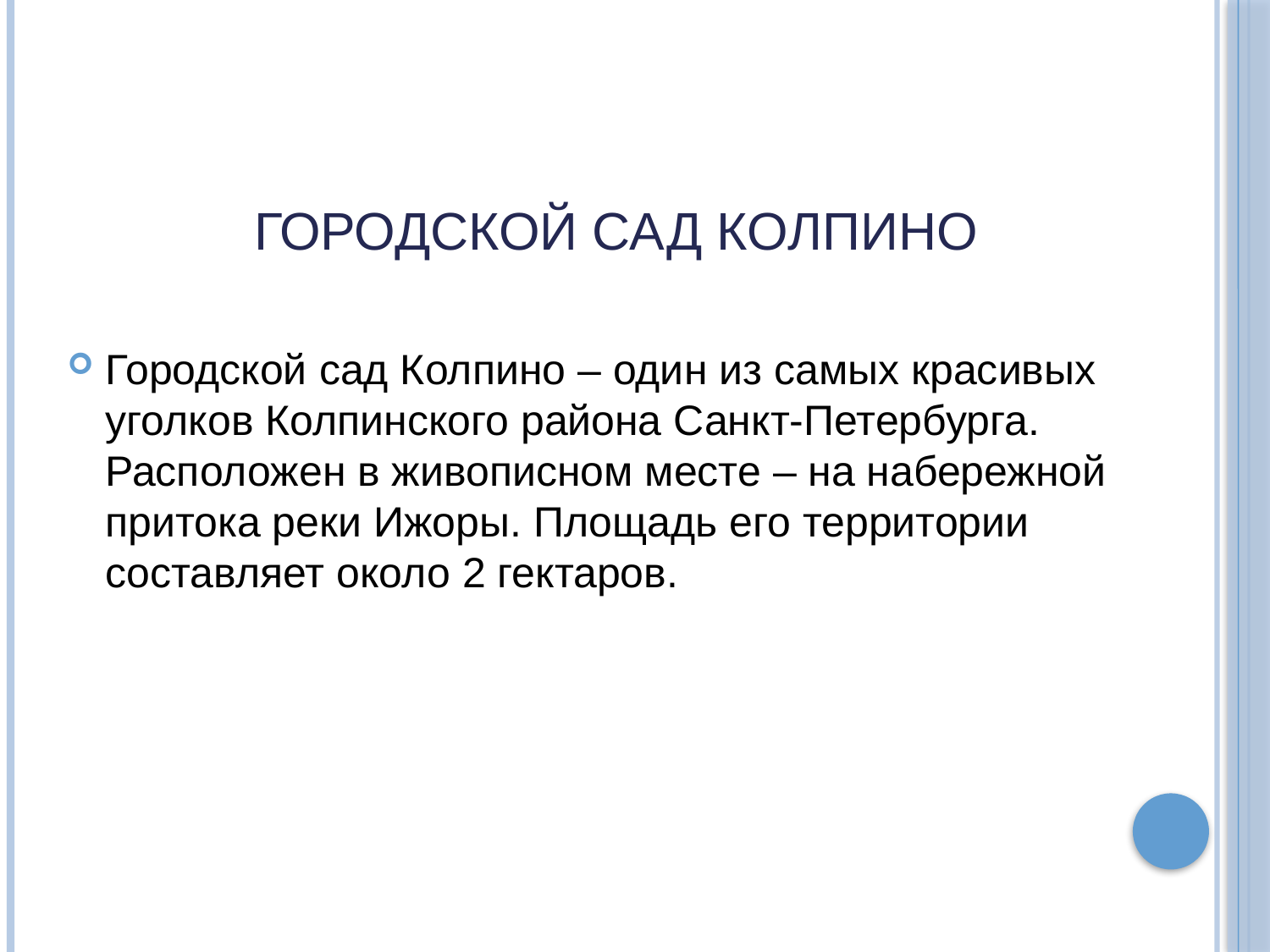

# Городской сад Колпино
Городской сад Колпино – один из самых красивых уголков Колпинского района Санкт-Петербурга. Расположен в живописном месте – на набережной притока реки Ижоры. Площадь его территории составляет около 2 гектаров.